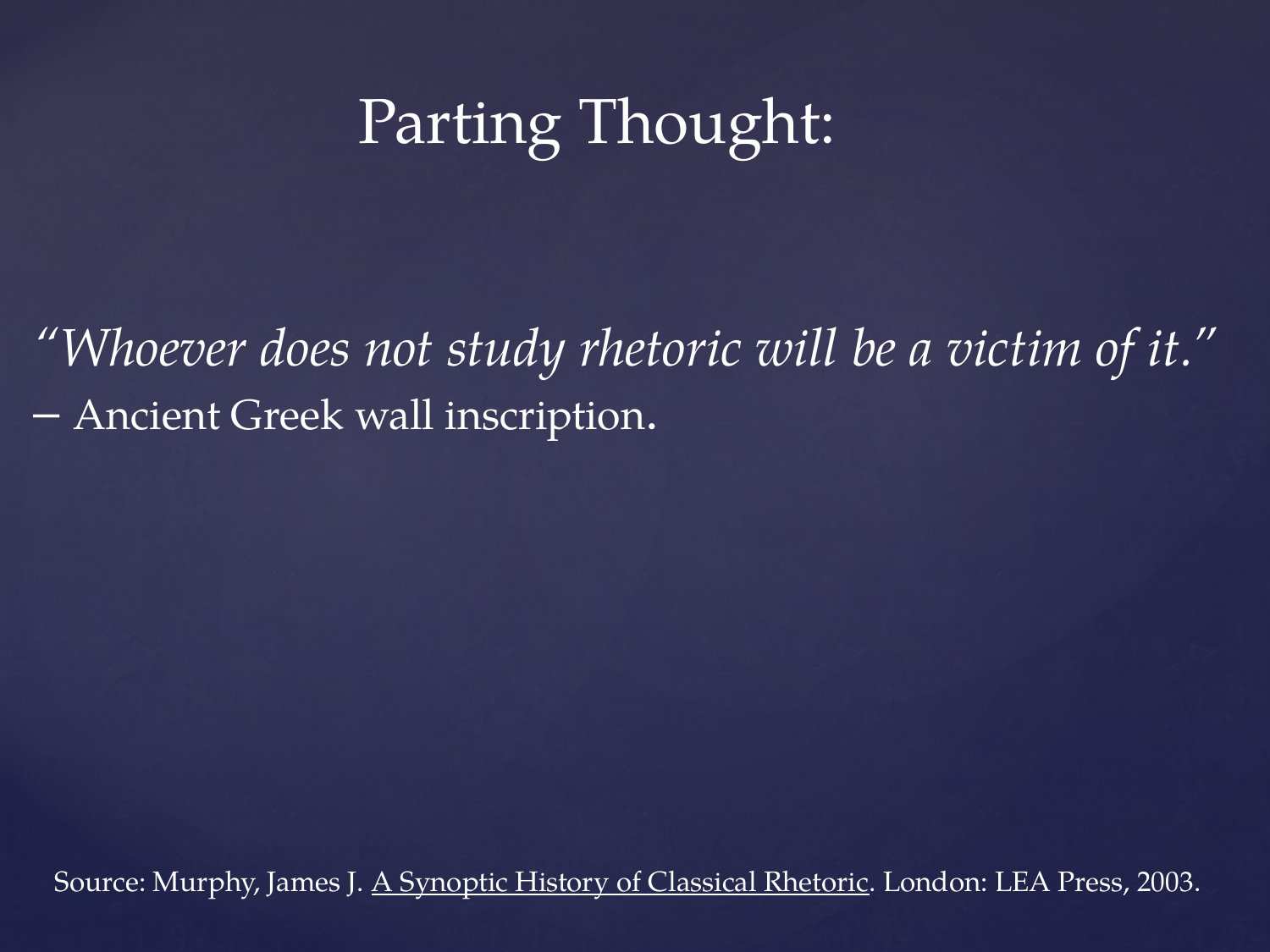

Parting Thought:
“Whoever does not study rhetoric will be a victim of it.” – Ancient Greek wall inscription.
Source: Murphy, James J. A Synoptic History of Classical Rhetoric. London: LEA Press, 2003.